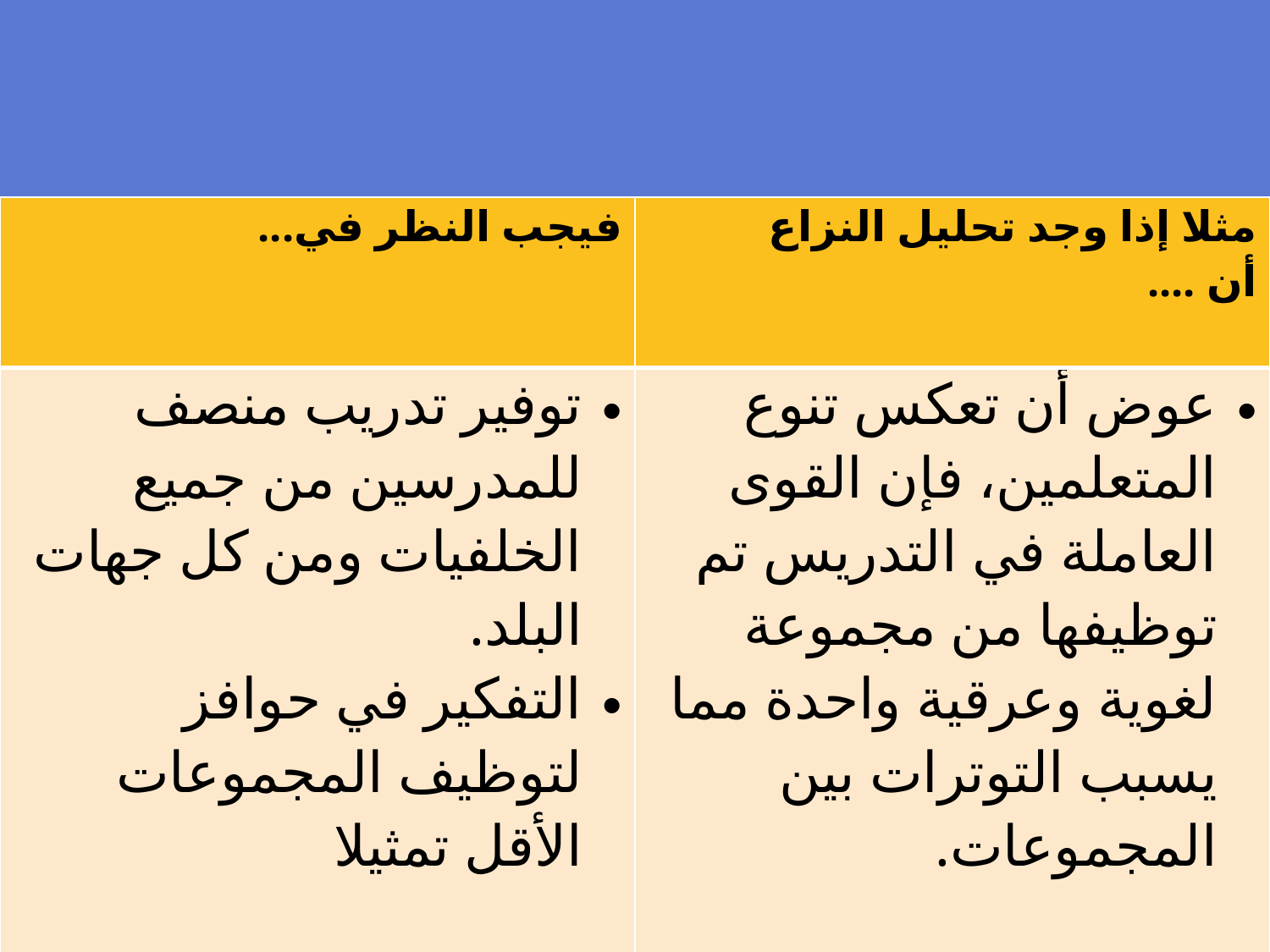

#
| فيجب النظر في... | مثلا إذا وجد تحليل النزاع أن .... |
| --- | --- |
| توفير تدريب منصف للمدرسين من جميع الخلفيات ومن كل جهات البلد. التفكير في حوافز لتوظيف المجموعات الأقل تمثيلا | عوض أن تعكس تنوع المتعلمين، فإن القوى العاملة في التدريس تم توظيفها من مجموعة لغوية وعرقية واحدة مما يسبب التوترات بين المجموعات. |